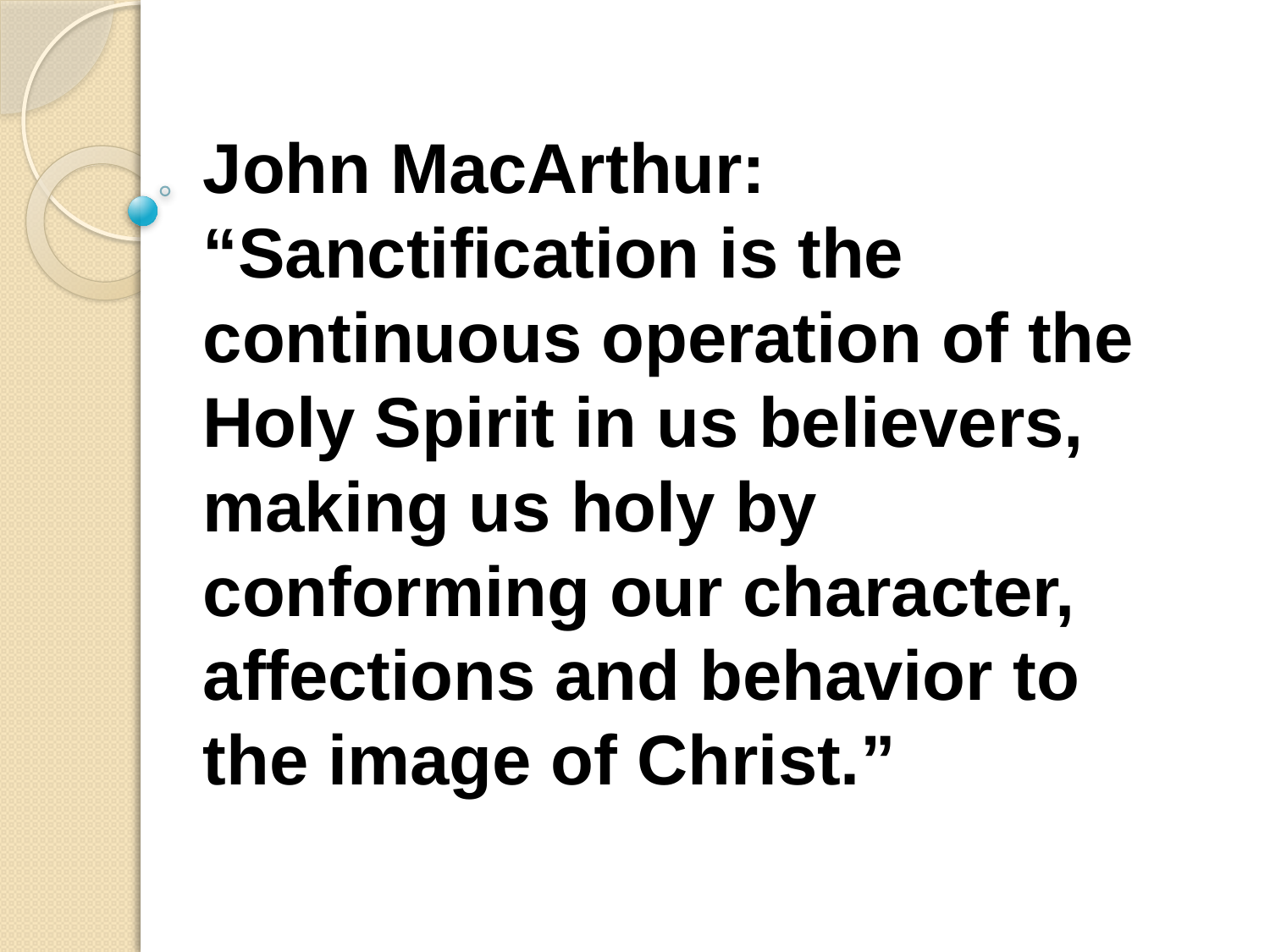

John MacArthur:   “Sanctification is the continuous operation of the Holy Spirit in us believers, making us holy by conforming our character, affections and behavior to the image of Christ.”